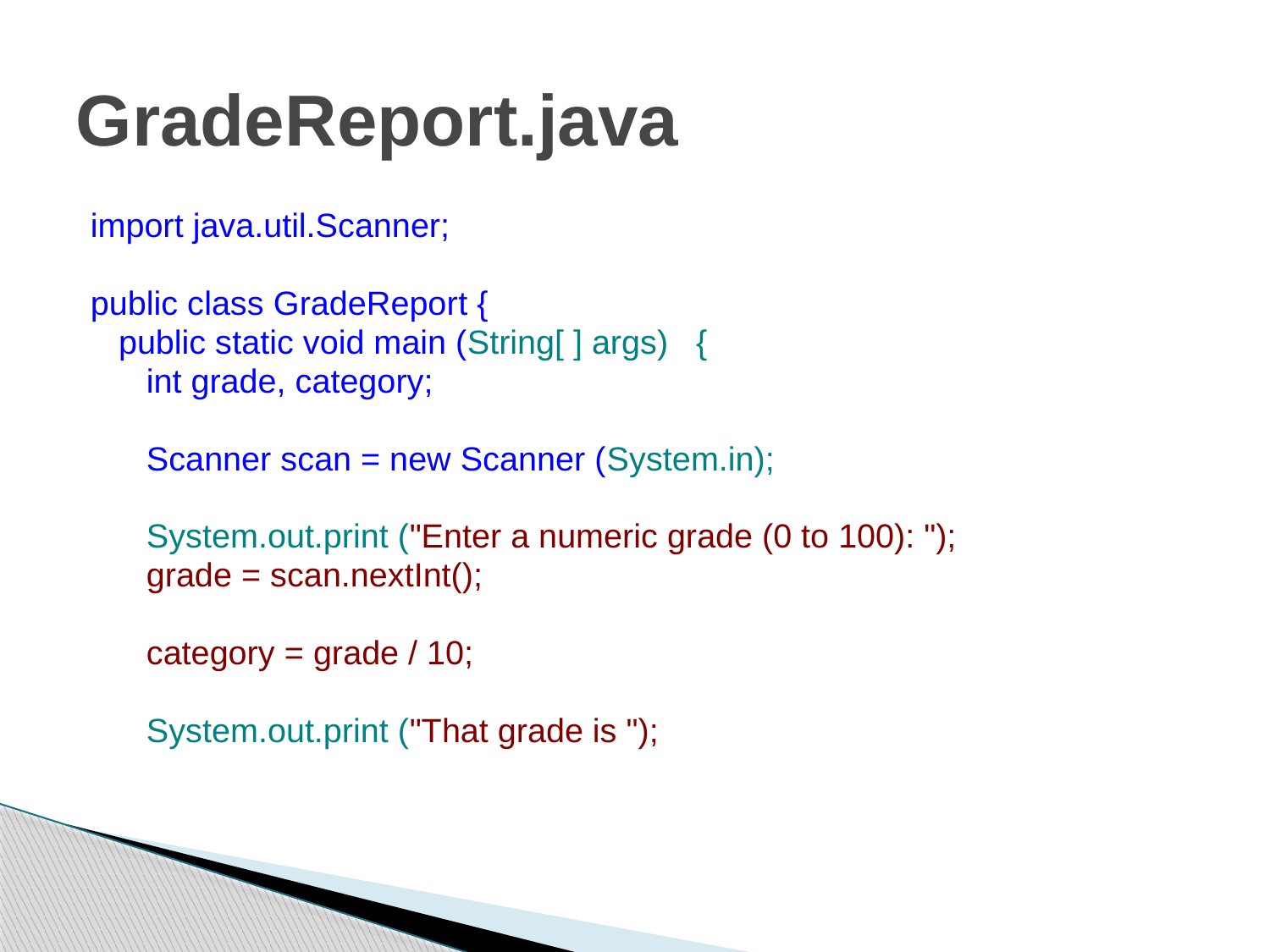

# GradeReport.java
import java.util.Scanner;

public class GradeReport {
   public static void main (String[ ] args)   {
      int grade, category;

      Scanner scan = new Scanner (System.in);

      System.out.print ("Enter a numeric grade (0 to 100): ");
      grade = scan.nextInt();

      category = grade / 10;

      System.out.print ("That grade is ");